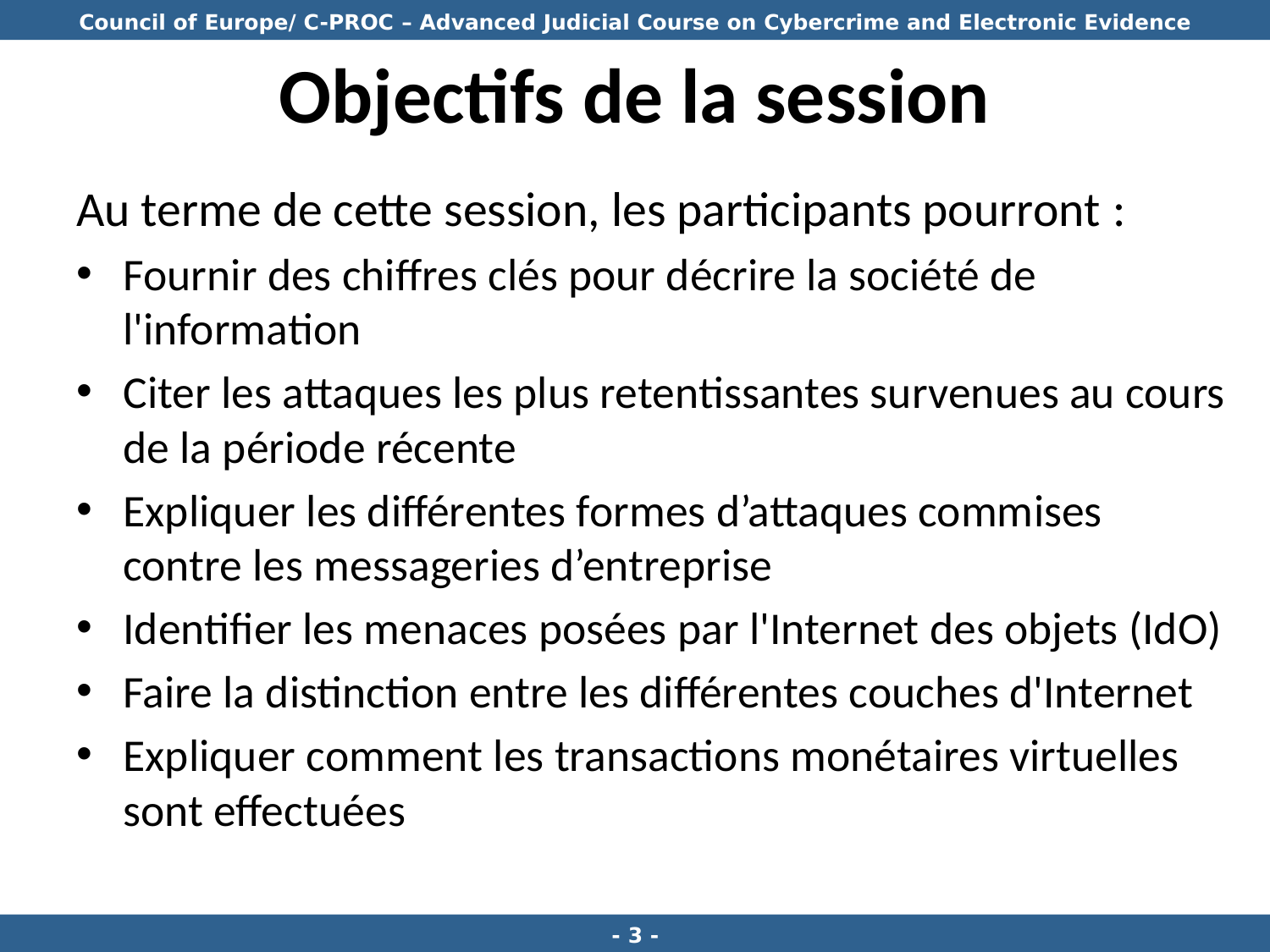

# Objectifs de la session
Au terme de cette session, les participants pourront :
Fournir des chiffres clés pour décrire la société de l'information
Citer les attaques les plus retentissantes survenues au cours de la période récente
Expliquer les différentes formes d’attaques commises contre les messageries d’entreprise
Identifier les menaces posées par l'Internet des objets (IdO)
Faire la distinction entre les différentes couches d'Internet
Expliquer comment les transactions monétaires virtuelles sont effectuées